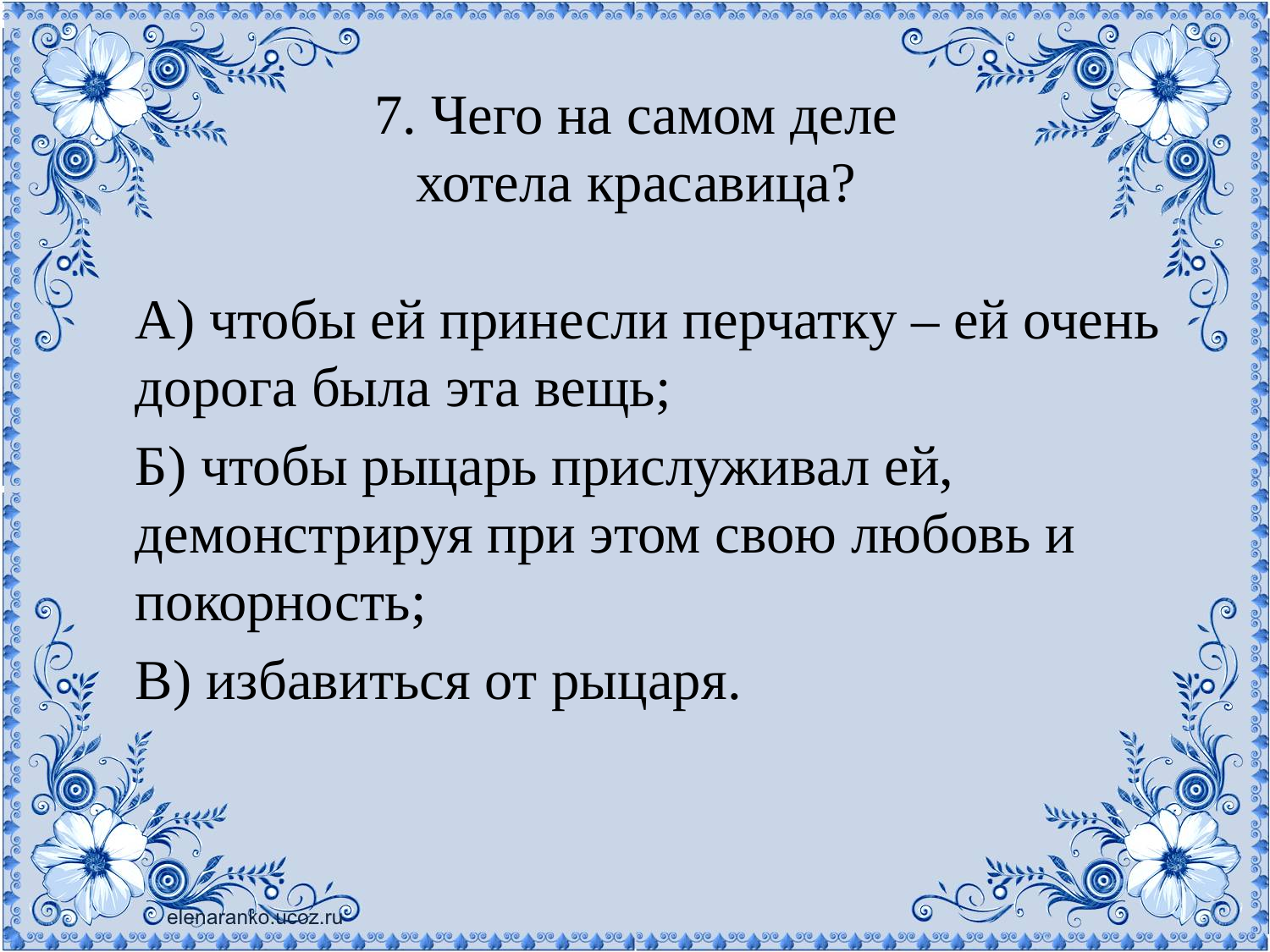

# 7. Чего на самом деле хотела красавица?
А) чтобы ей принесли перчатку – ей очень дорога была эта вещь;
Б) чтобы рыцарь прислуживал ей, демонстрируя при этом свою любовь и покорность;
В) избавиться от рыцаря.